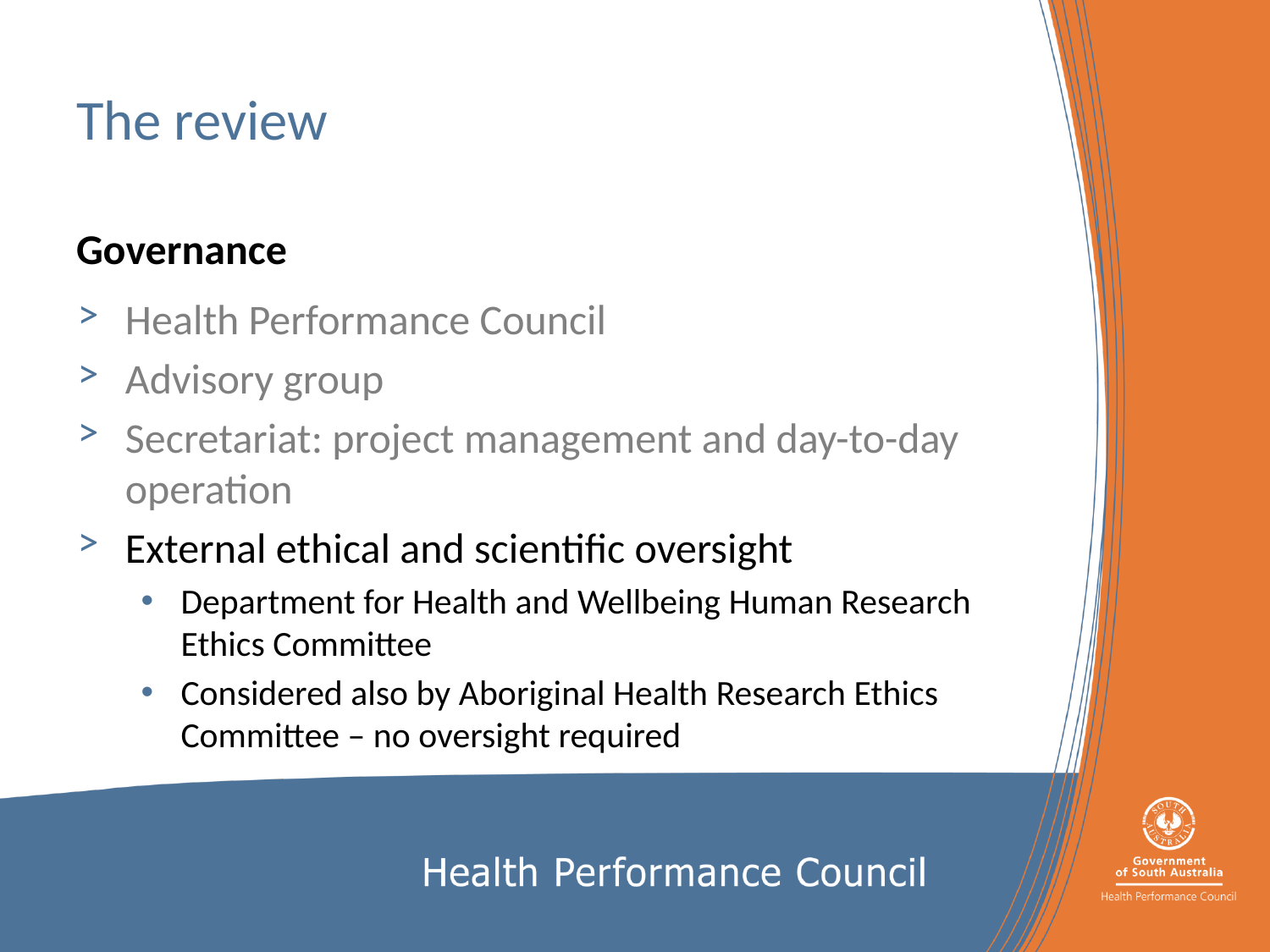

# The review
Governance
Health Performance Council
Advisory group
Secretariat: project management and day-to-day operation
External ethical and scientific oversight
Department for Health and Wellbeing Human Research Ethics Committee
Considered also by Aboriginal Health Research Ethics Committee – no oversight required